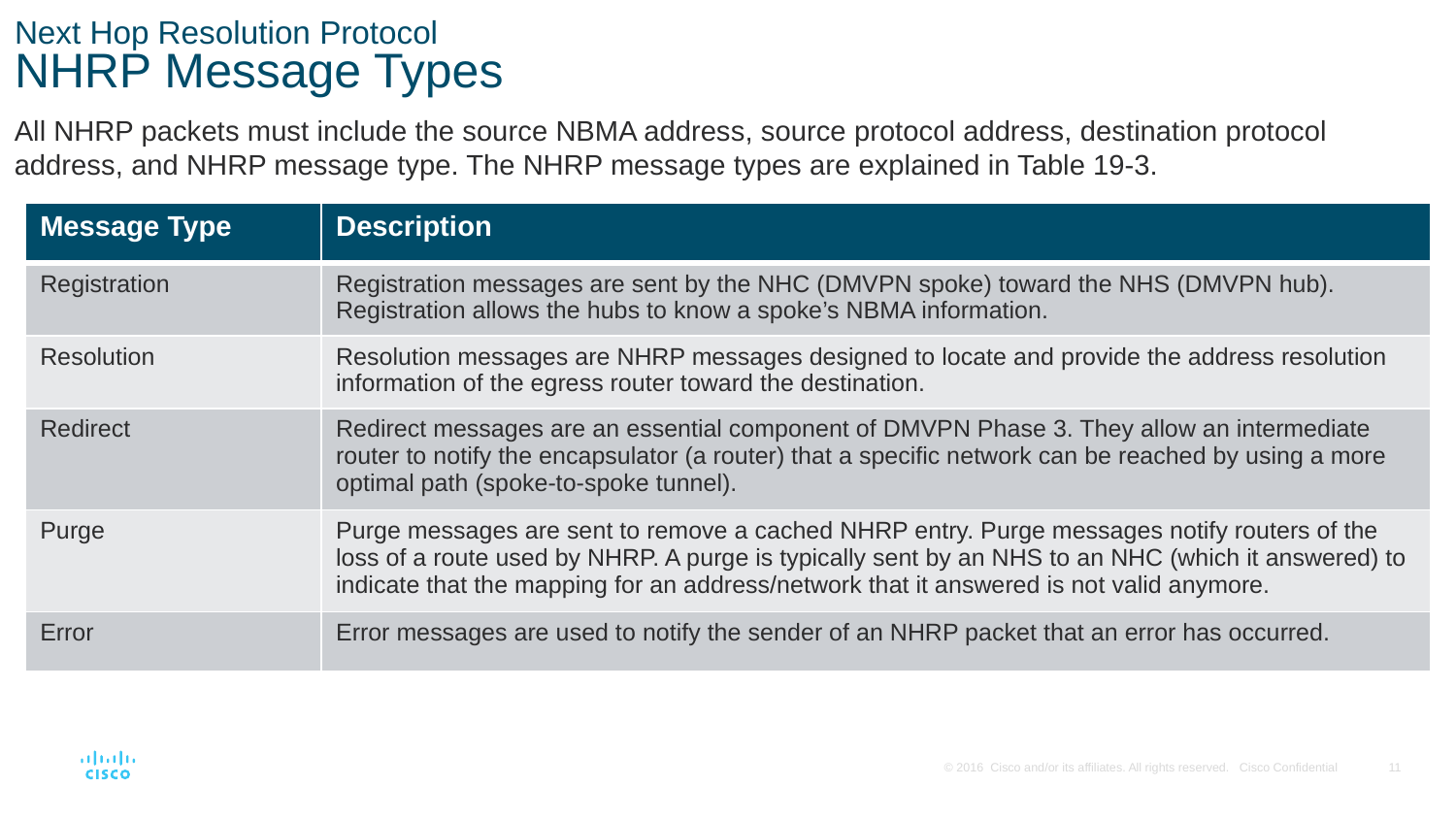

# Next Hop Resolution Protocol NHRP Message Types
All NHRP packets must include the source NBMA address, source protocol address, destination protocol address, and NHRP message type. The NHRP message types are explained in Table 19-3.
| Message Type | Description |
| --- | --- |
| Registration | Registration messages are sent by the NHC (DMVPN spoke) toward the NHS (DMVPN hub). Registration allows the hubs to know a spoke’s NBMA information. |
| Resolution | Resolution messages are NHRP messages designed to locate and provide the address resolution information of the egress router toward the destination. |
| Redirect | Redirect messages are an essential component of DMVPN Phase 3. They allow an intermediate router to notify the encapsulator (a router) that a specific network can be reached by using a more optimal path (spoke-to-spoke tunnel). |
| Purge | Purge messages are sent to remove a cached NHRP entry. Purge messages notify routers of the loss of a route used by NHRP. A purge is typically sent by an NHS to an NHC (which it answered) to indicate that the mapping for an address/network that it answered is not valid anymore. |
| Error | Error messages are used to notify the sender of an NHRP packet that an error has occurred. |